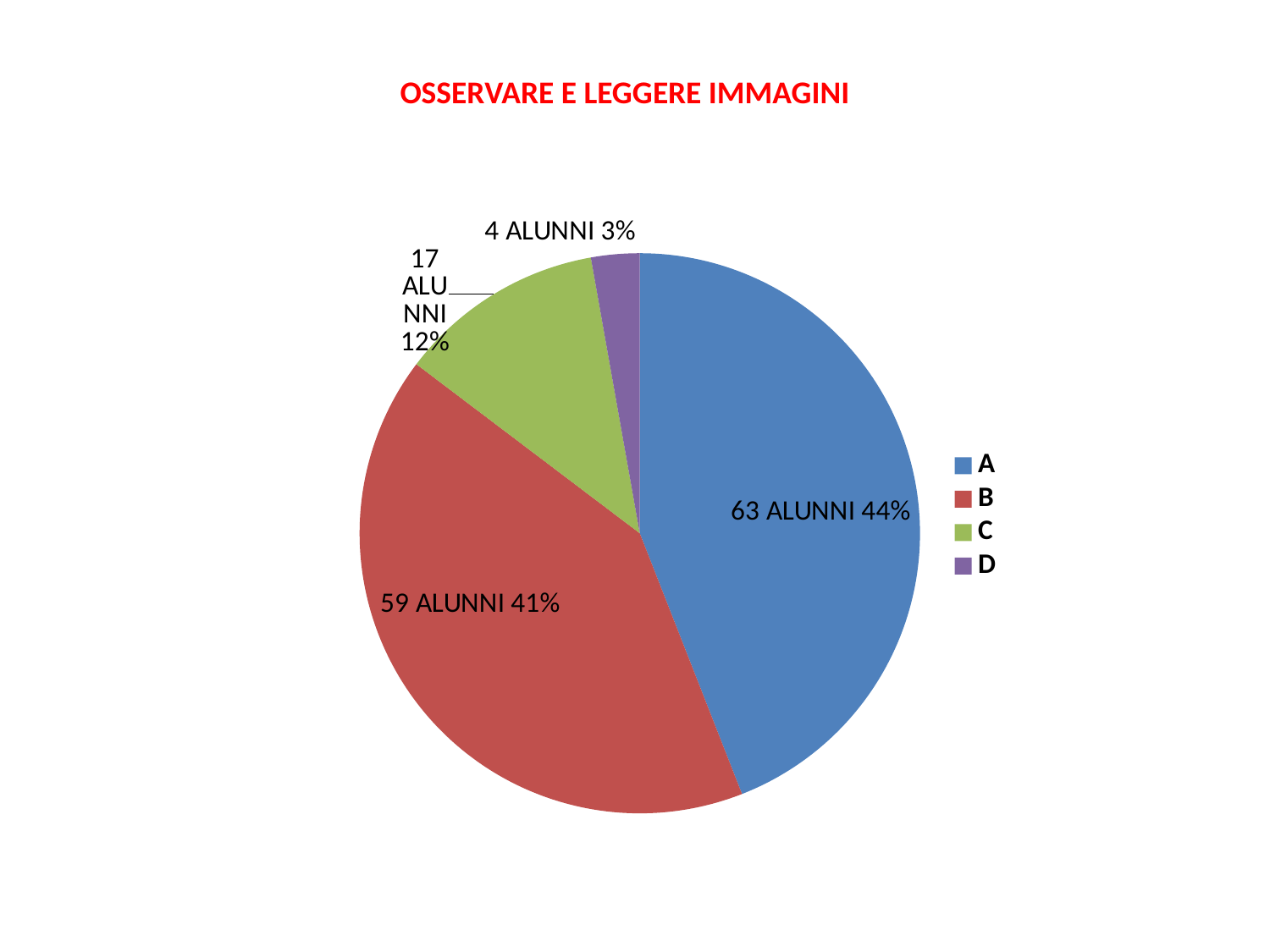

OSSERVARE E LEGGERE IMMAGINI

### Chart

| Category |  |
|---|---|
| A | 63.0 |
| B | 59.0 |
| C | 17.0 |
| D | 4.0 |